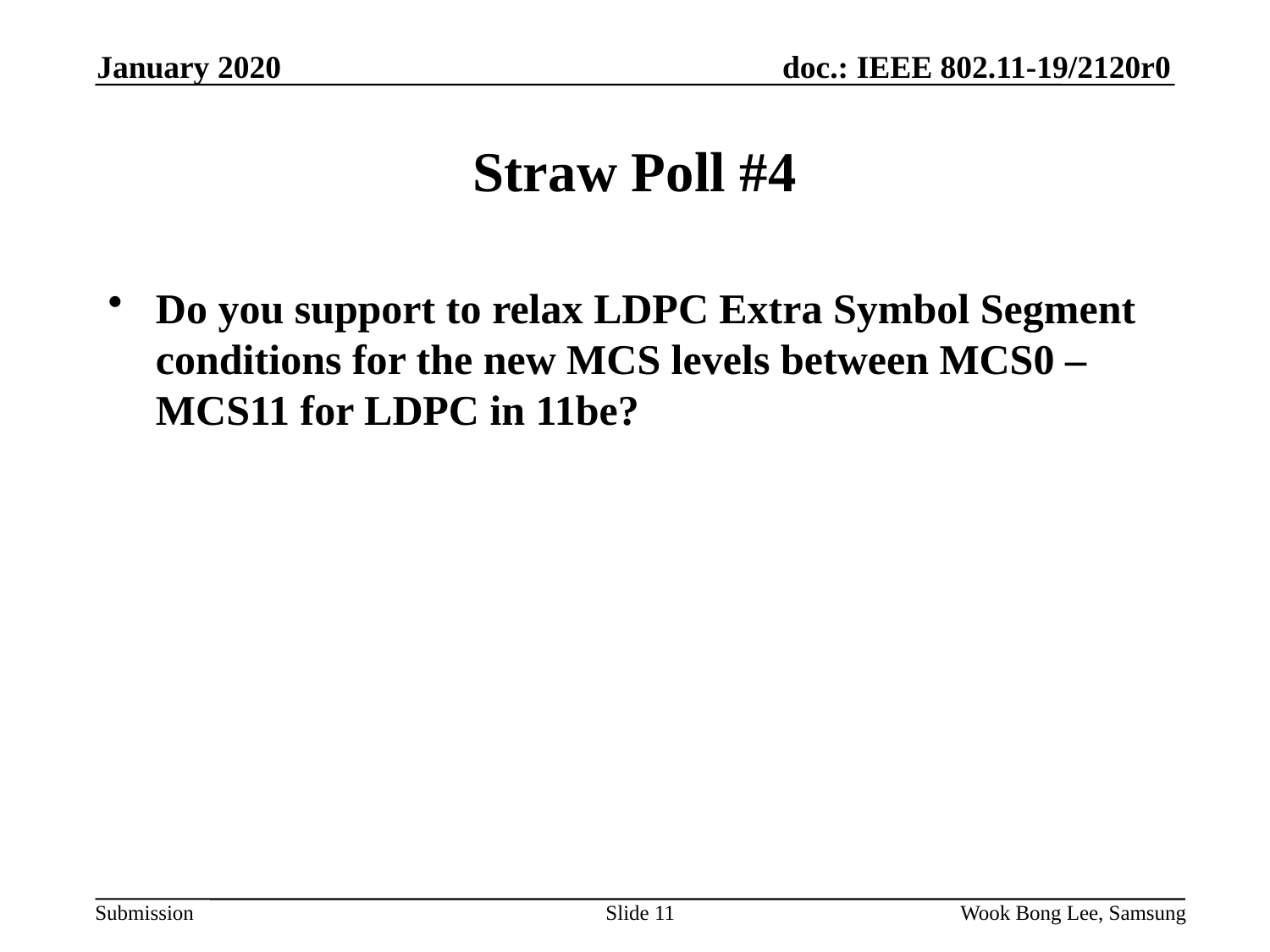

January 2020
# Straw Poll #4
Do you support to relax LDPC Extra Symbol Segment conditions for the new MCS levels between MCS0 – MCS11 for LDPC in 11be?

Slide 11
Wook Bong Lee, Samsung